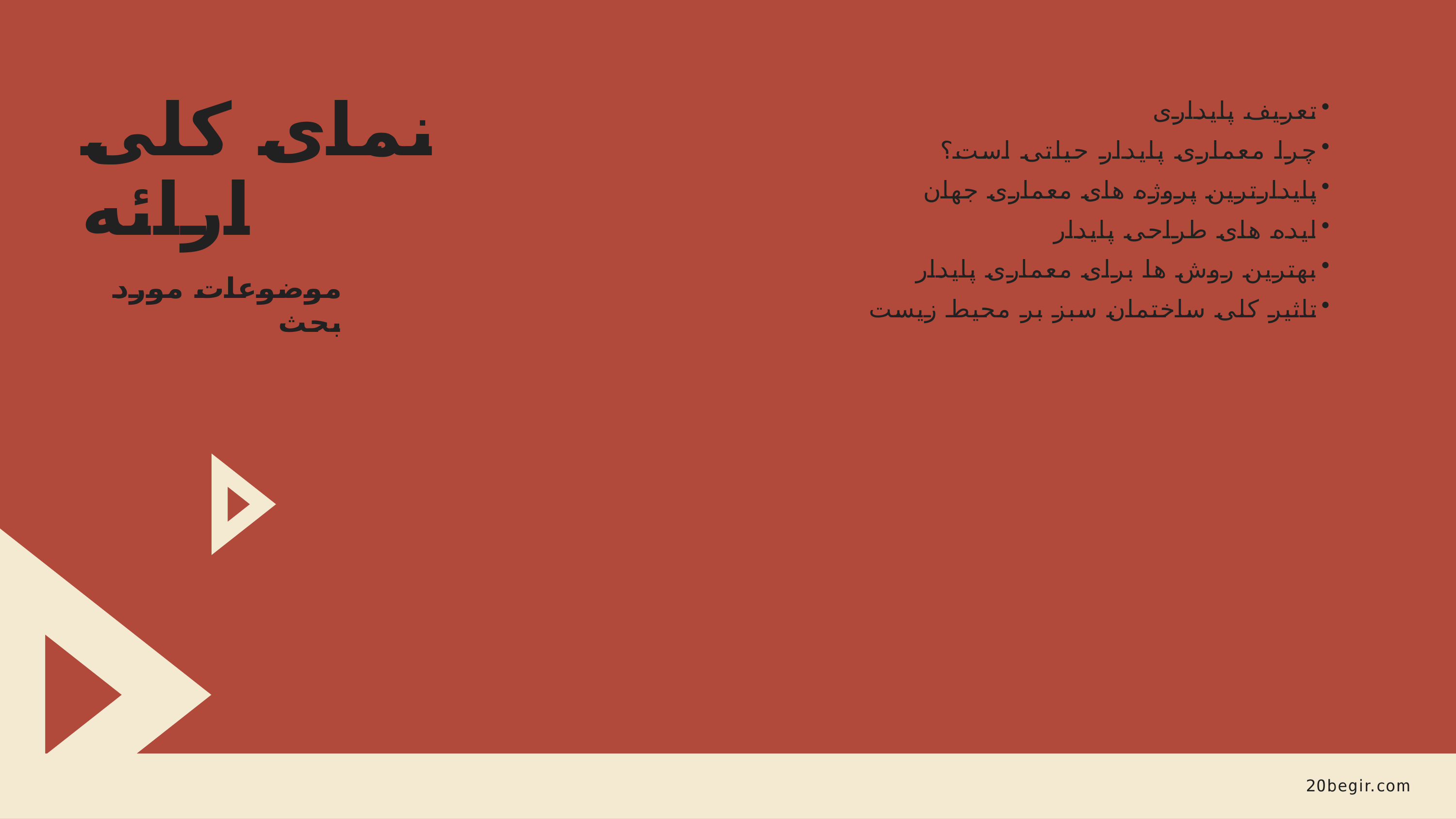

# نمای کلی ارائه
تعریف پایداری
چرا معماری پایدار حیاتی است؟
پایدارترین پروژه های معماری جهان
ایده های طراحی پایدار
بهترین روش ها برای معماری پایدار
تاثیر کلی ساختمان سبز بر محیط زیست
موضوعات مورد بحث

20begir.com